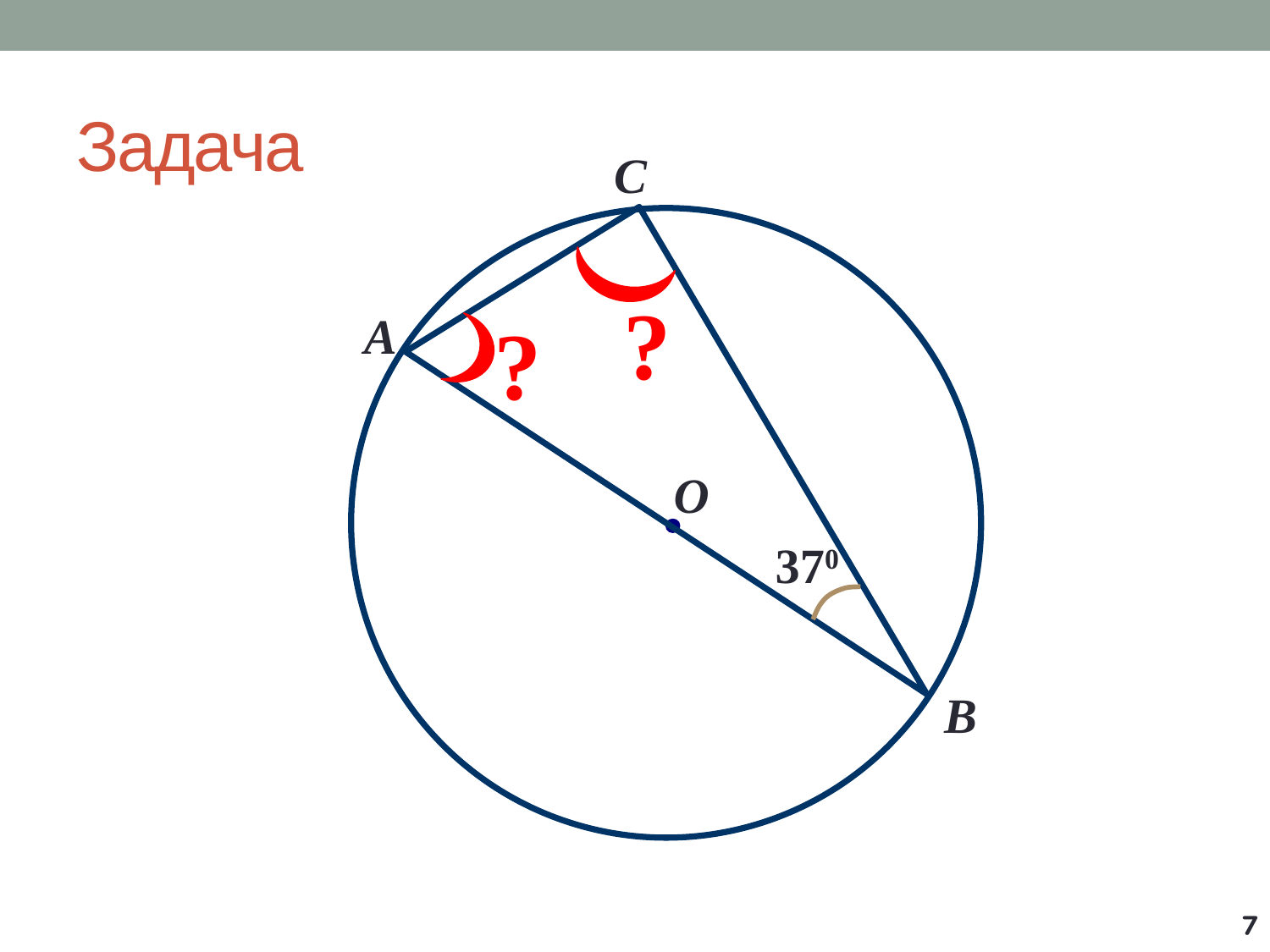

# Задача
C

?
A
?

O
370

B